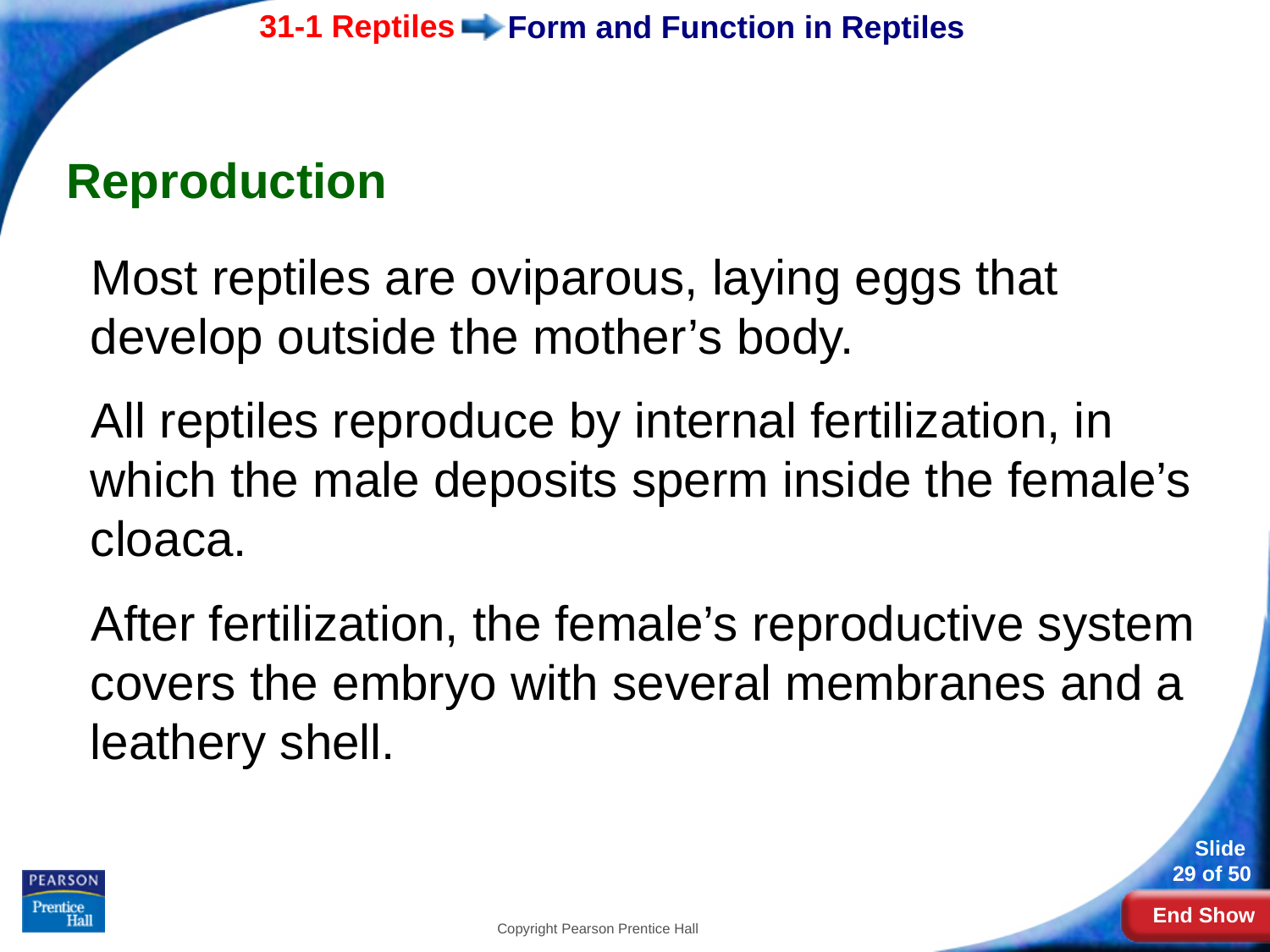

# Form and Function in Reptiles
Reproduction
Most reptiles are oviparous, laying eggs that develop outside the mother’s body.
All reptiles reproduce by internal fertilization, in which the male deposits sperm inside the female’s cloaca.
After fertilization, the female’s reproductive system covers the embryo with several membranes and a leathery shell.
Copyright Pearson Prentice Hall